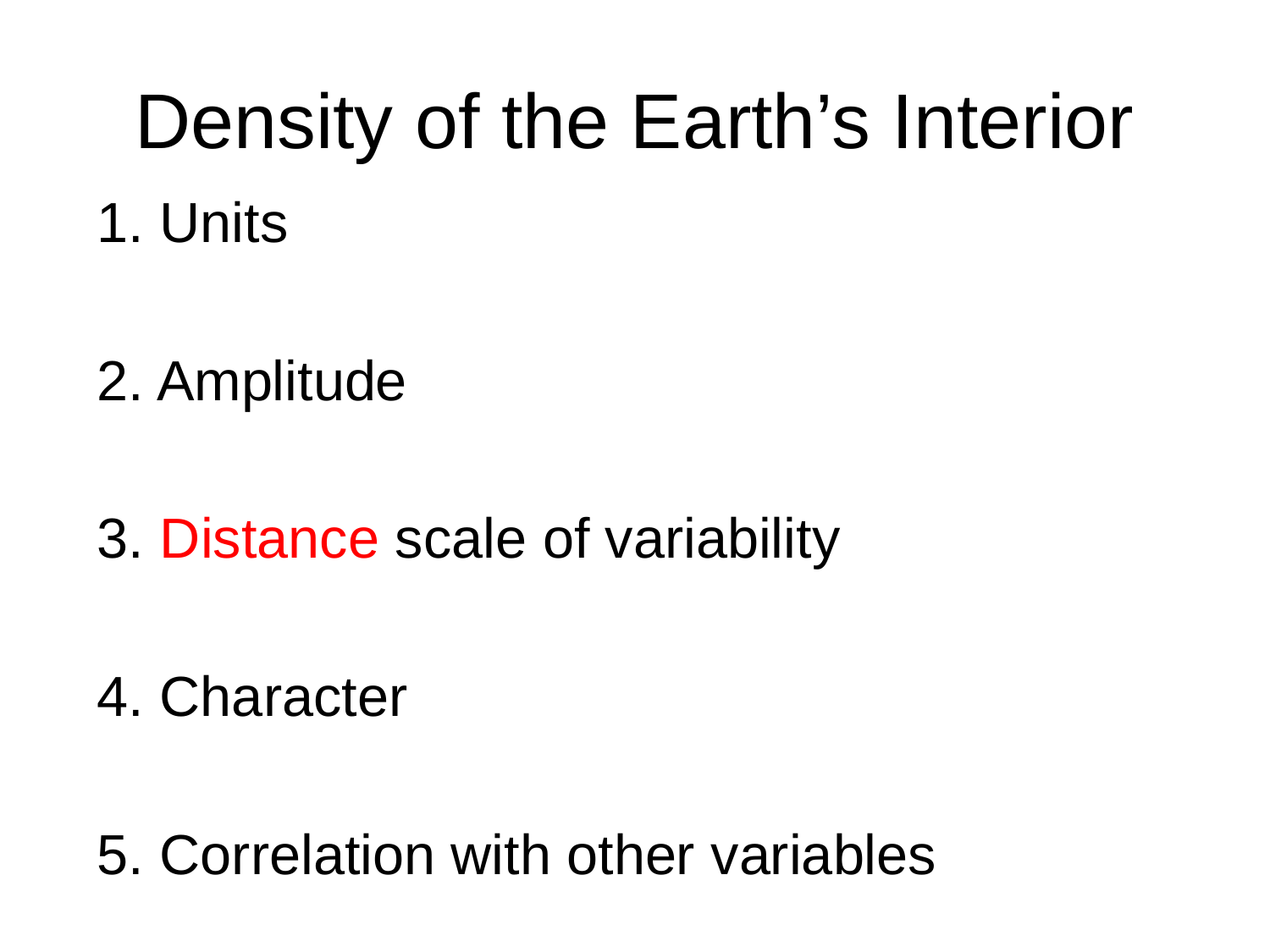

# Density of the Earth’s Interior
1. Units

2. Amplitude

3. Distance scale of variability

4. Character

5. Correlation with other variables